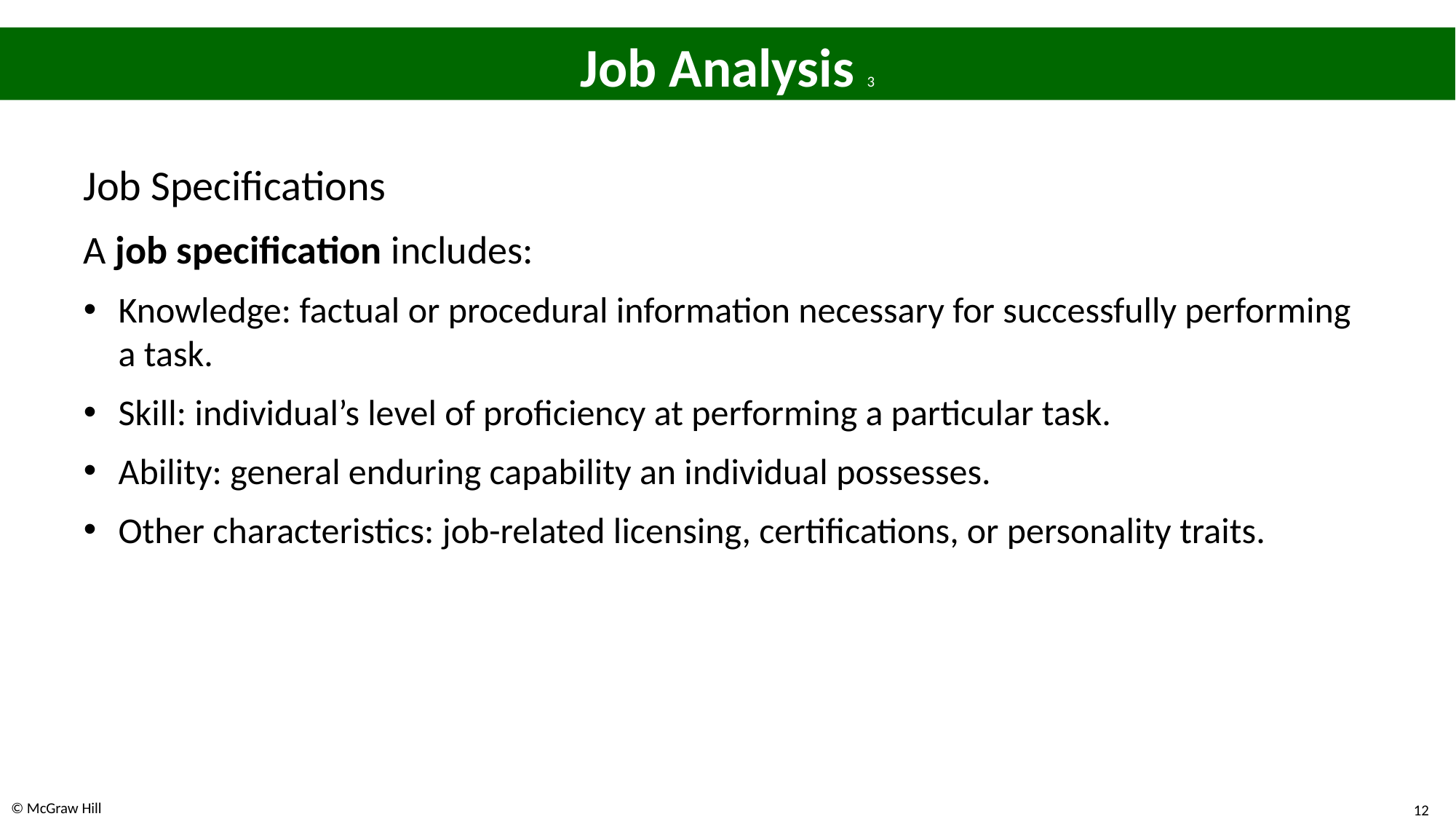

# Job Analysis 3
Job Specifications
A job specification includes:
Knowledge: factual or procedural information necessary for successfully performing a task.
Skill: individual’s level of proficiency at performing a particular task.
Ability: general enduring capability an individual possesses.
Other characteristics: job-related licensing, certifications, or personality traits.